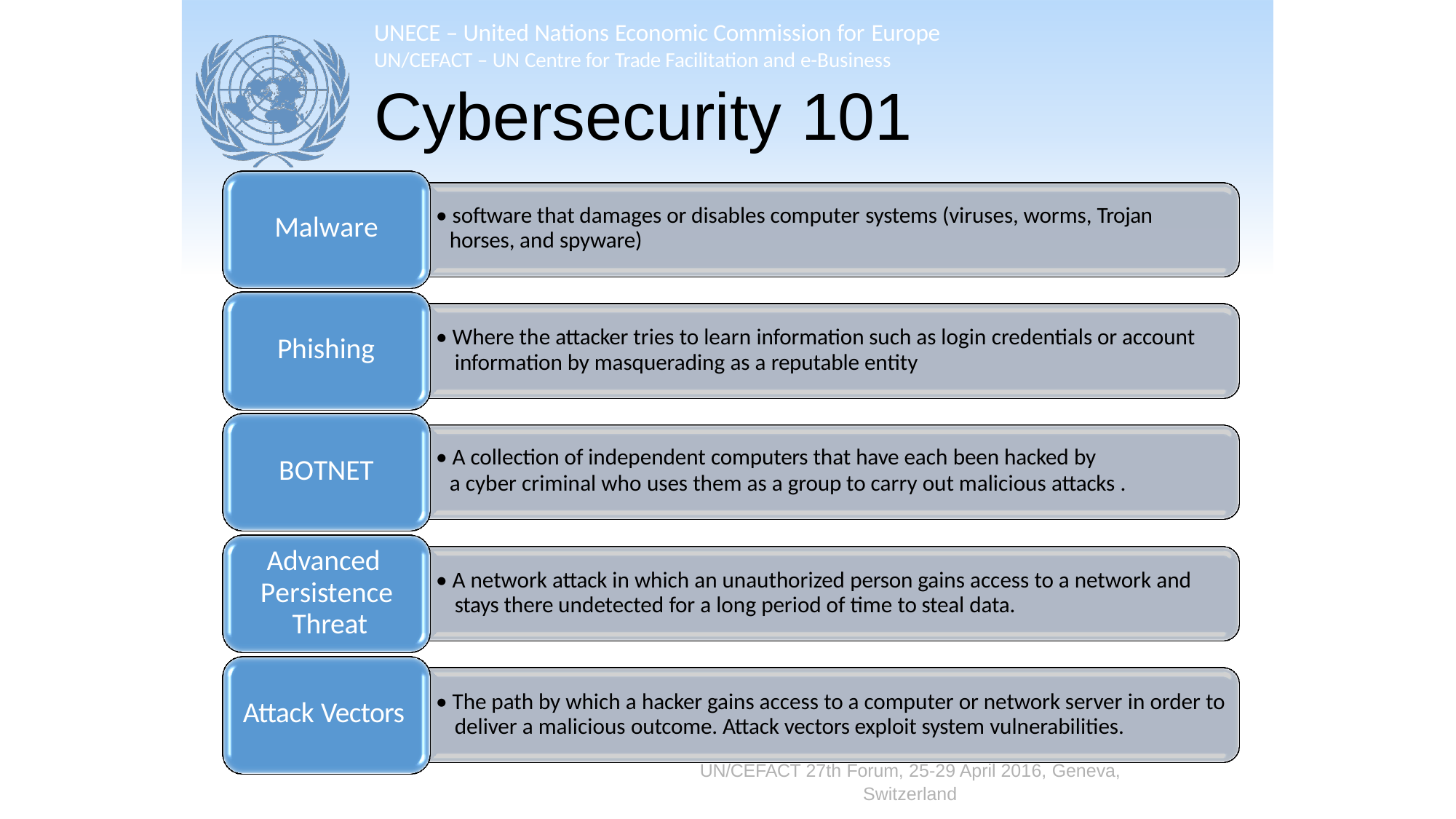

UNECE – United Nations Economic Commission for Europe
UN/CEFACT – UN Centre for Trade Facilitation and e-Business
Cybersecurity 101
• software that damages or disables computer systems (viruses, worms, Trojan

Malware
horses, and spyware)

• Where the attacker tries to learn information such as login credentials or account  information by masquerading as a reputable entity
Phishing

• A collection of independent computers that have each been hacked by
a cyber criminal who uses them as a group to carry out malicious attacks .
BOTNET

Advanced  Persistence  Threat

• A network attack in which an unauthorized person gains access to a network and  stays there undetected for a long period of time to steal data.

• The path by which a hacker gains access to a computer or network server in order to  deliver a malicious outcome. Attack vectors exploit system vulnerabilities.
Attack Vectors
UN/CEFACT 27th Forum, 25-29 April 2016, Geneva, Switzerland
2